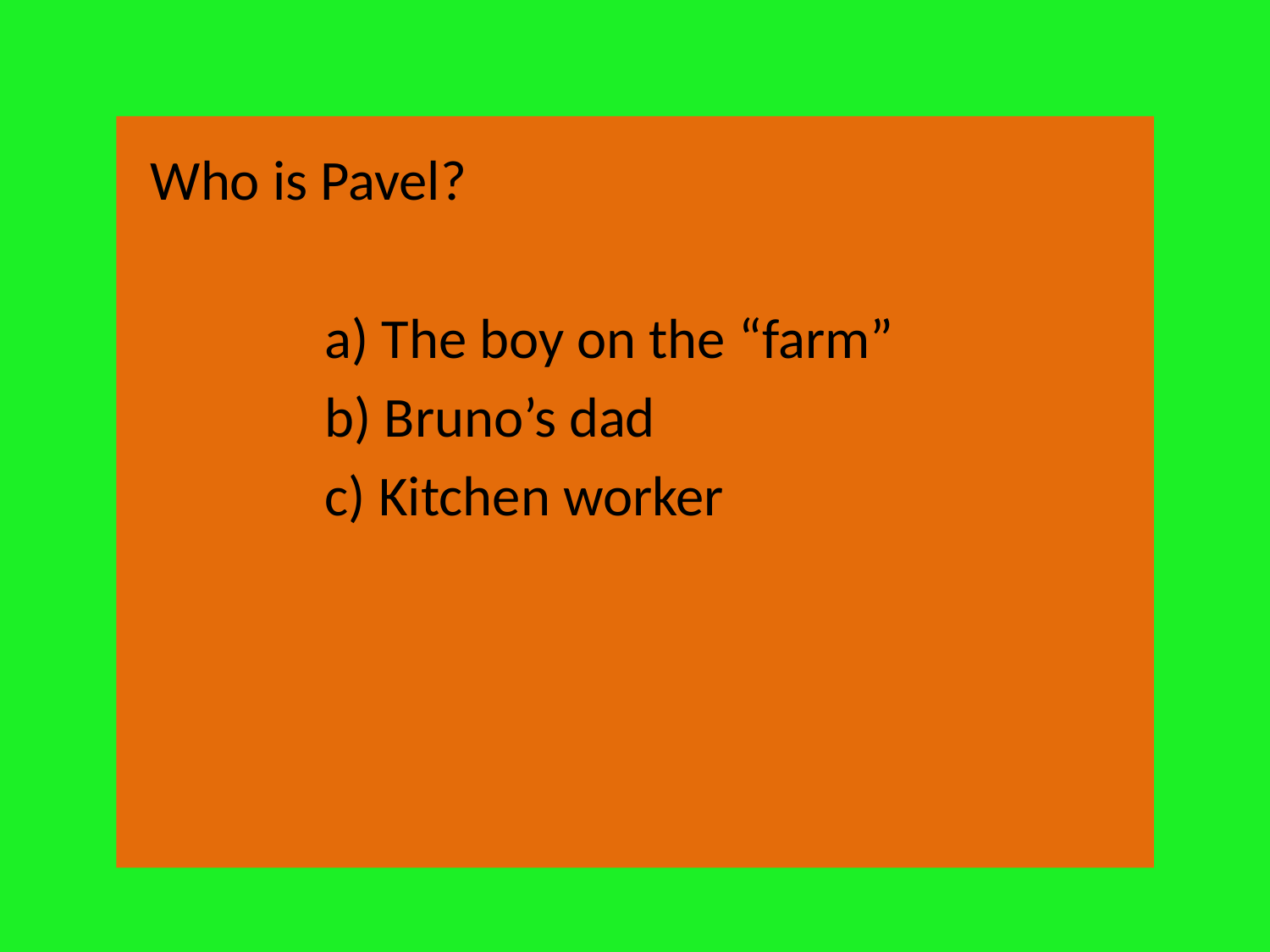

Who is Pavel?

		a) The boy on the “farm”
		b) Bruno’s dad
		c) Kitchen worker